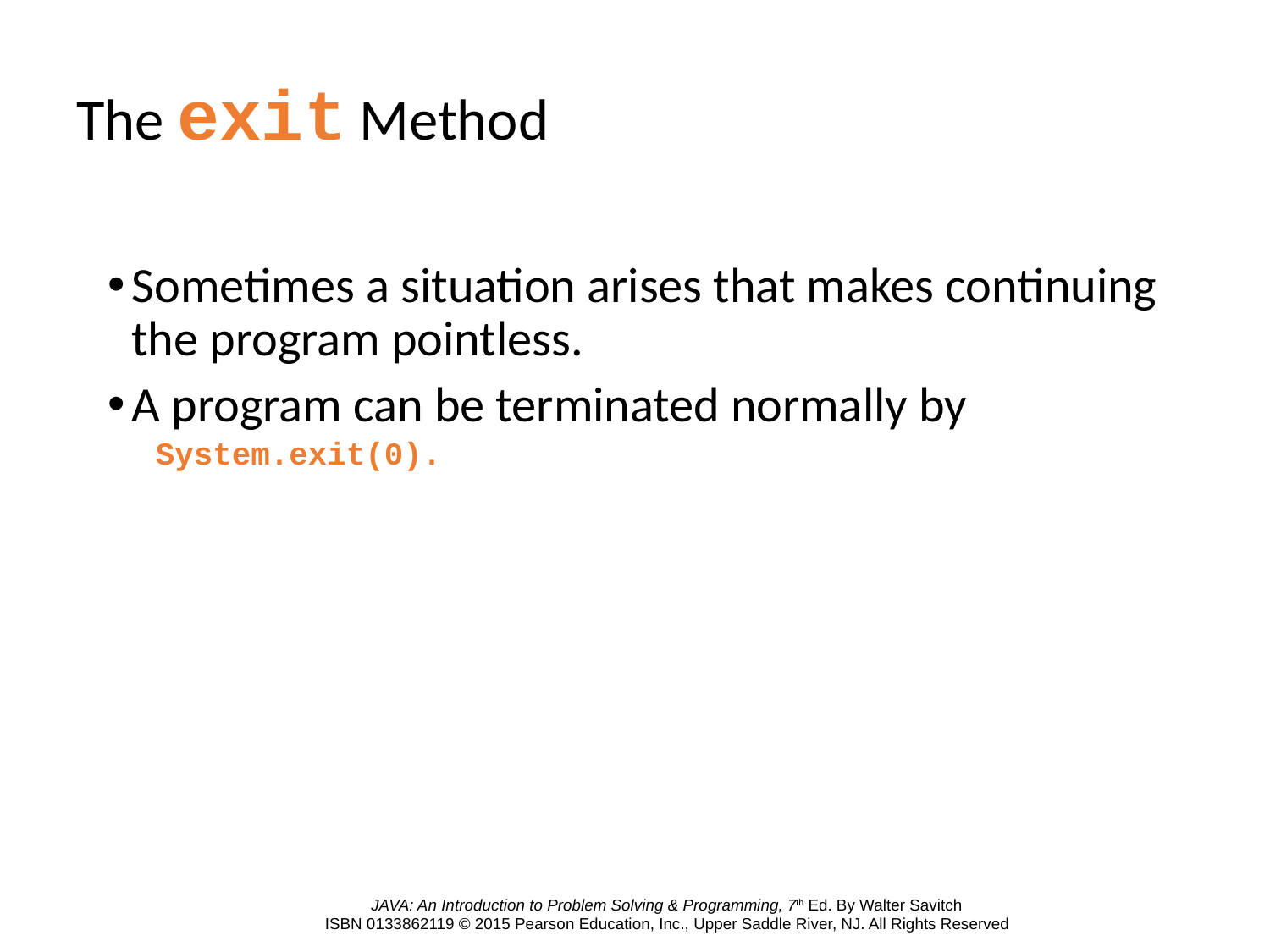

# The exit Method
Sometimes a situation arises that makes continuing the program pointless.
A program can be terminated normally by
System.exit(0).